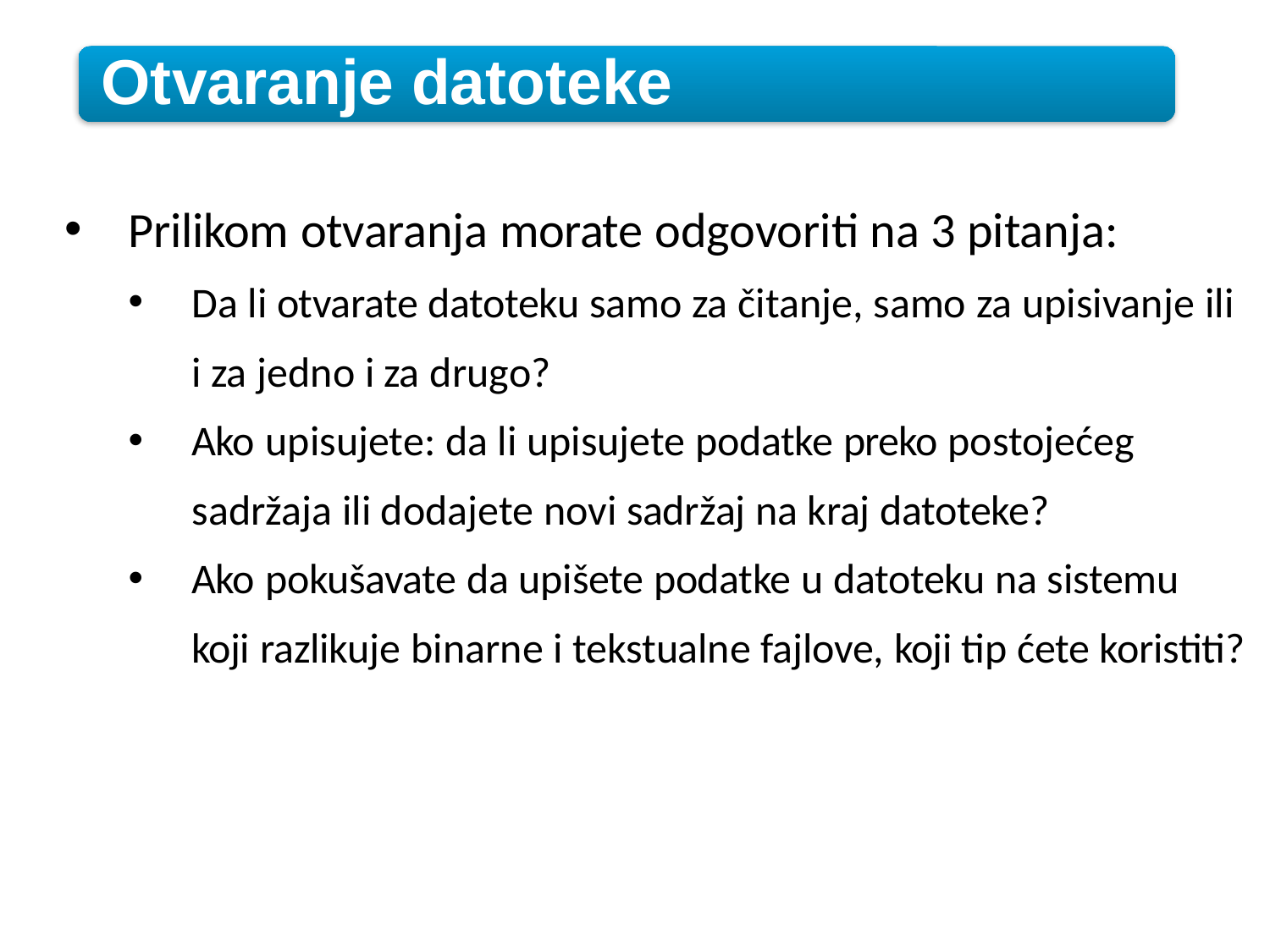

Otvaranje datoteke
Prilikom otvaranja morate odgovoriti na 3 pitanja:
Da li otvarate datoteku samo za čitanje, samo za upisivanje ili i za jedno i za drugo?
Ako upisujete: da li upisujete podatke preko postojećeg sadržaja ili dodajete novi sadržaj na kraj datoteke?
Ako pokušavate da upišete podatke u datoteku na sistemu koji razlikuje binarne i tekstualne fajlove, koji tip ćete koristiti?